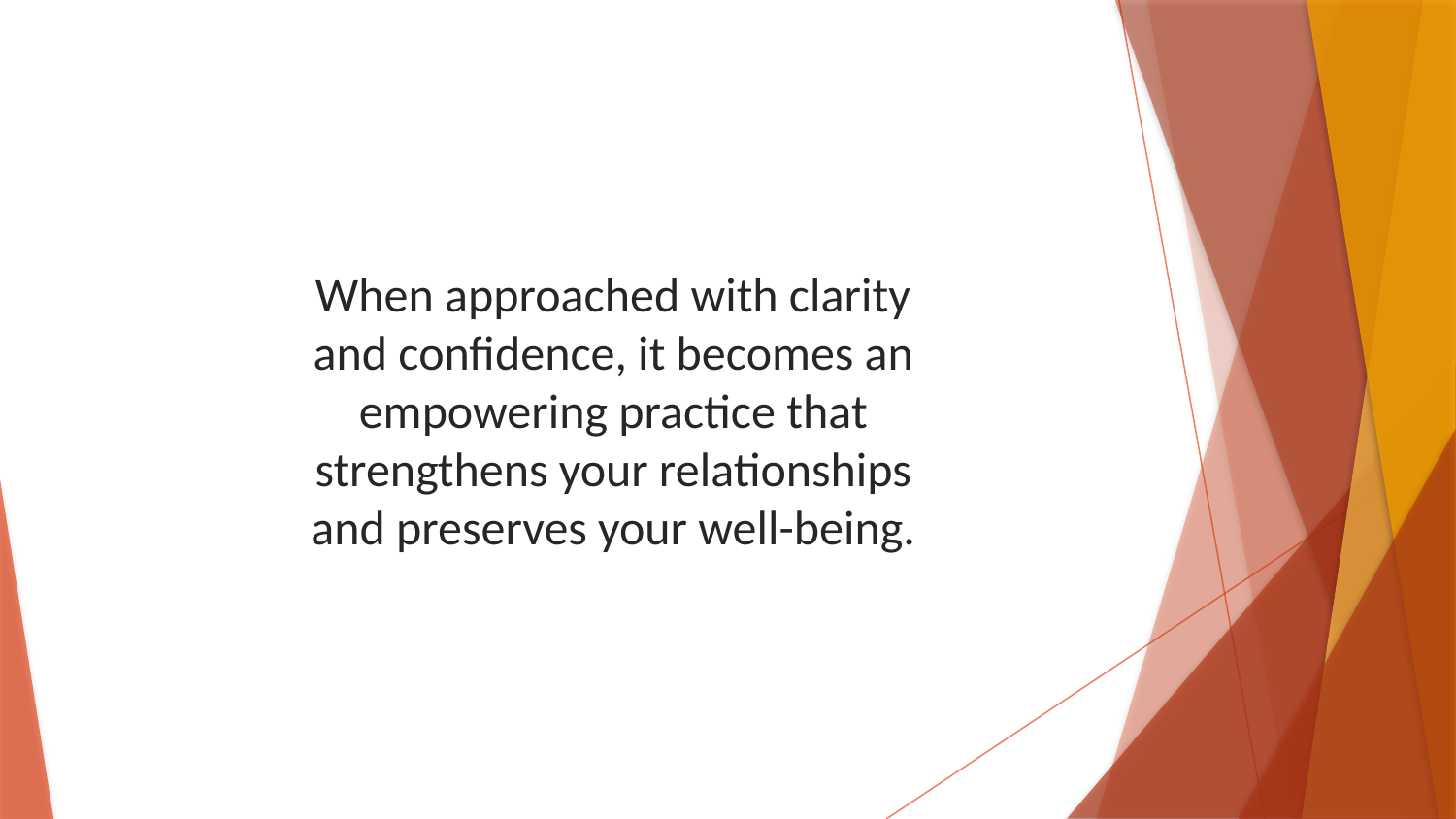

When approached with clarity and confidence, it becomes an empowering practice that strengthens your relationships and preserves your well-being.